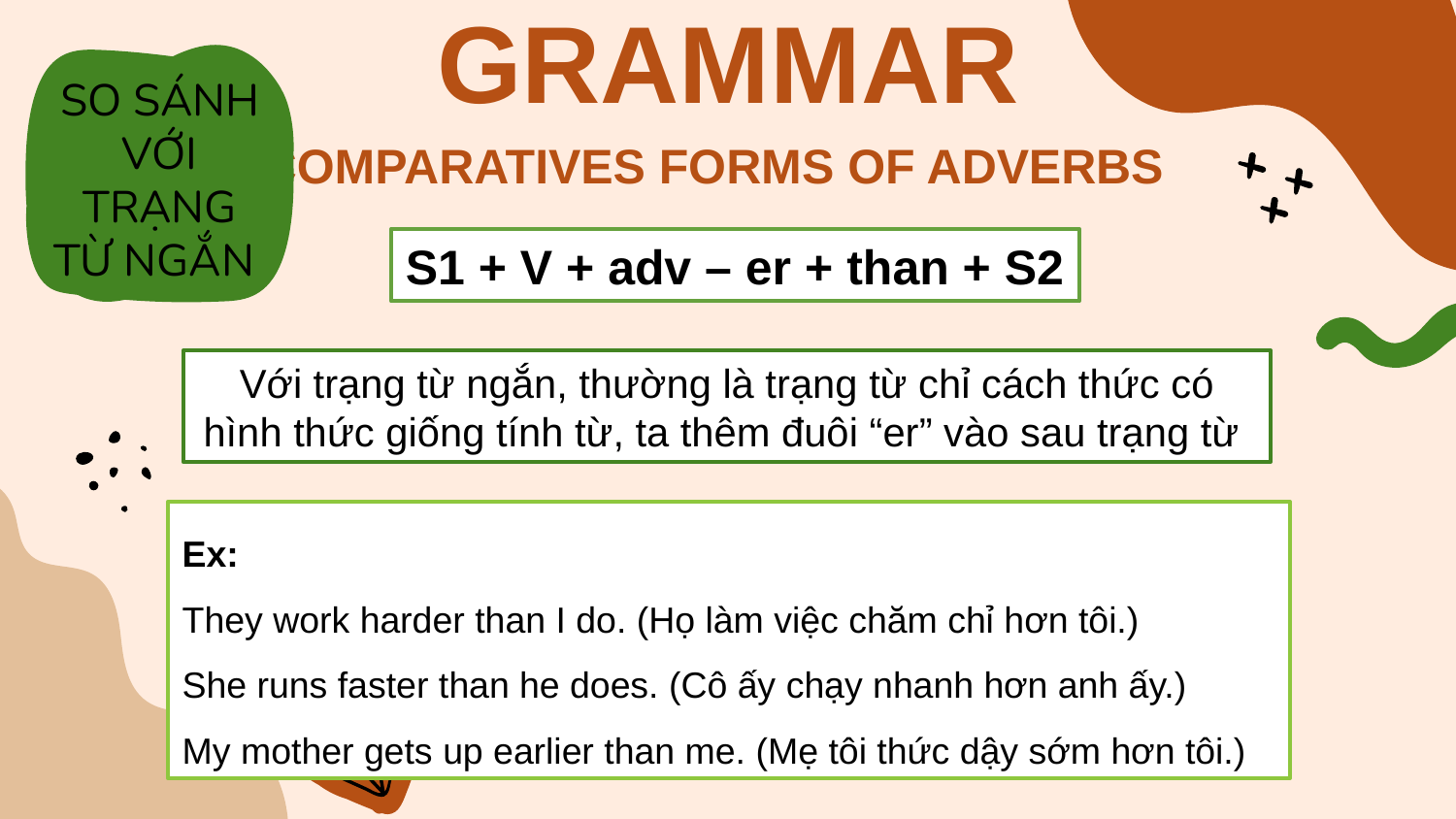

# GRAMMAR COMPARATIVES FORMS OF ADVERBS

SO SÁNH VỚI TRẠNG TỪ NGẮN

S1 + V + adv – er + than + S2
Với trạng từ ngắn, thường là trạng từ chỉ cách thức có hình thức giống tính từ, ta thêm đuôi “er” vào sau trạng từ
Ex:
They work harder than I do. (Họ làm việc chăm chỉ hơn tôi.)
She runs faster than he does. (Cô ấy chạy nhanh hơn anh ấy.)
My mother gets up earlier than me. (Mẹ tôi thức dậy sớm hơn tôi.)